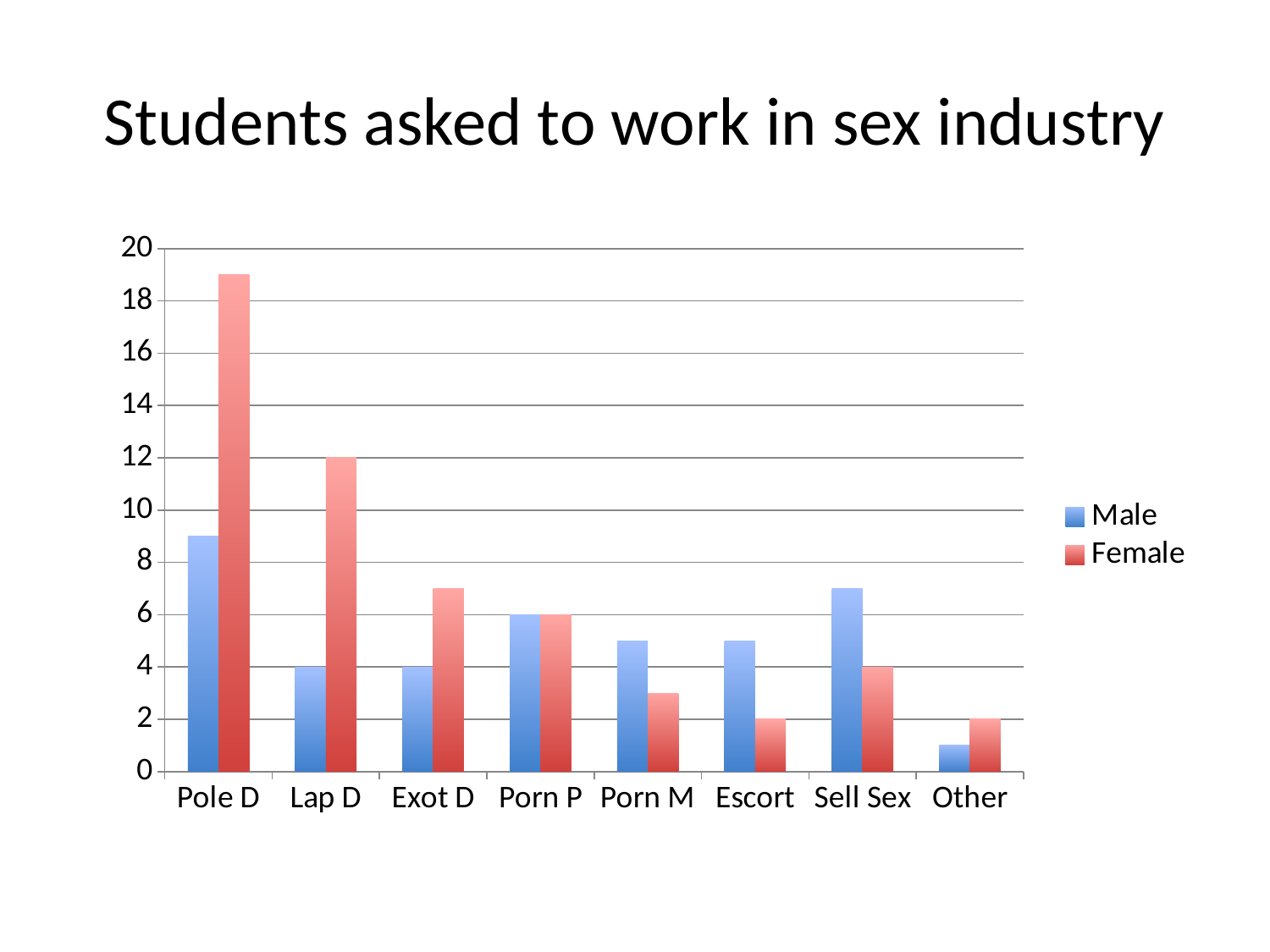

# Students asked to work in sex industry

### Chart

| Category | Male | Female |
|---|---|---|
| Pole D | 9.0 | 19.0 |
| Lap D | 4.0 | 12.0 |
| Exot D | 4.0 | 7.0 |
| Porn P | 6.0 | 6.0 |
| Porn M | 5.0 | 3.0 |
| Escort | 5.0 | 2.0 |
| Sell Sex | 7.0 | 4.0 |
| Other | 1.0 | 2.0 |